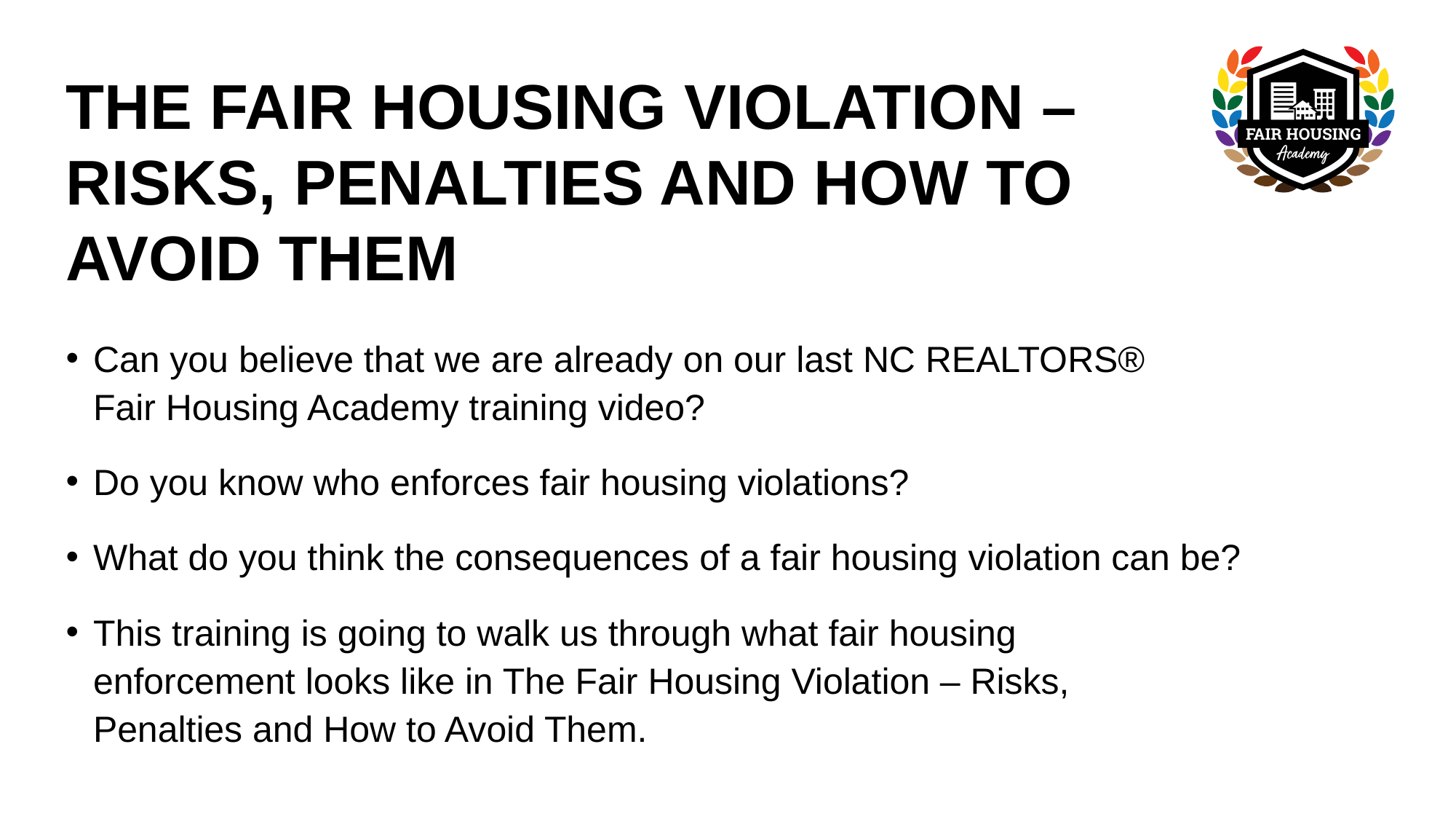

# THE FAIR HOUSING VIOLATION – RISKS, PENALTIES AND HOW TO AVOID THEM
Can you believe that we are already on our last NC REALTORS®
Fair Housing Academy training video?
Do you know who enforces fair housing violations?
What do you think the consequences of a fair housing violation can be?
This training is going to walk us through what fair housing
enforcement looks like in The Fair Housing Violation – Risks,
Penalties and How to Avoid Them.